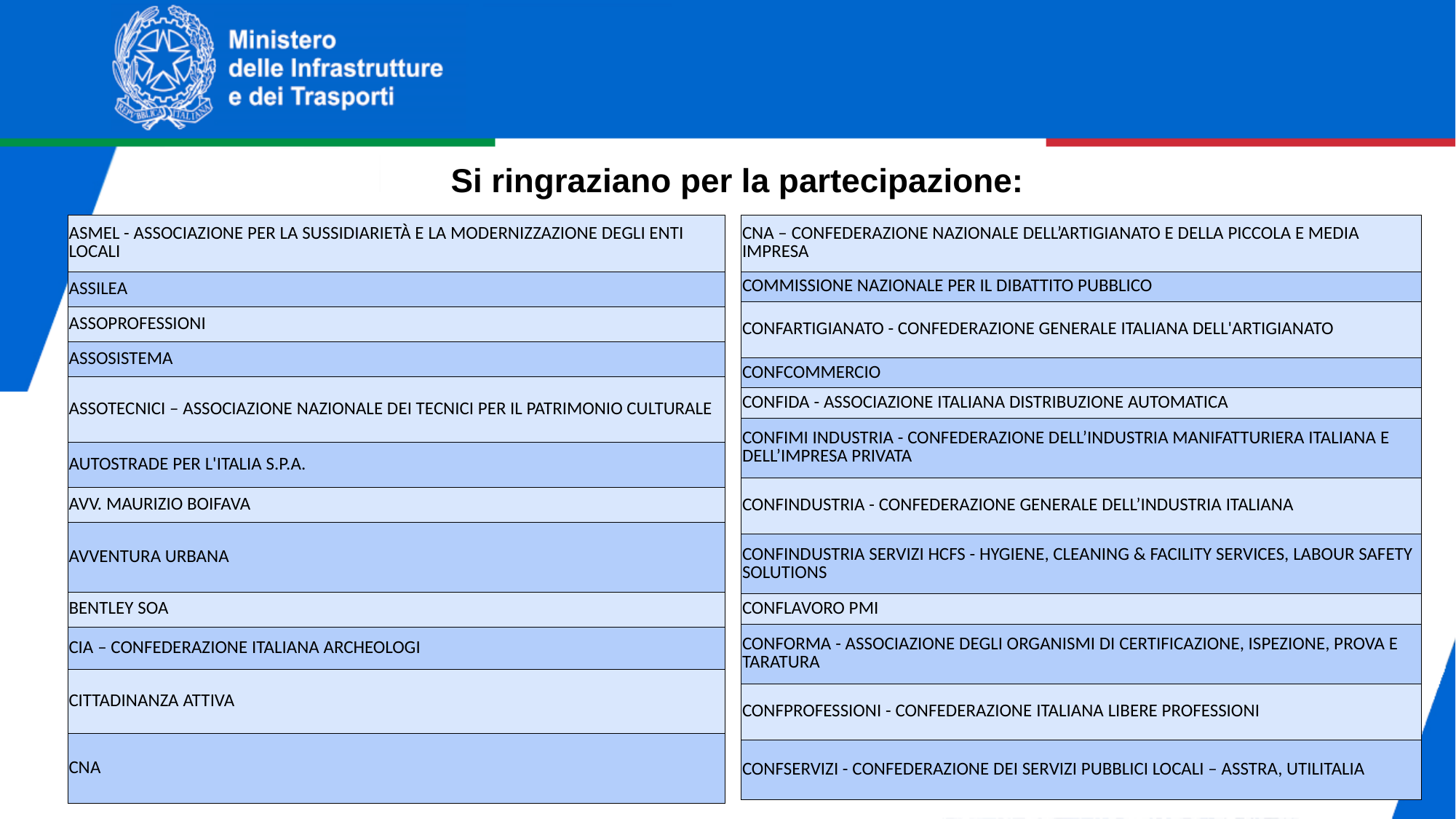

Si ringraziano per la partecipazione:
| ASMEL - ASSOCIAZIONE PER LA SUSSIDIARIETÀ E LA MODERNIZZAZIONE DEGLI ENTI LOCALI |
| --- |
| ASSILEA |
| ASSOPROFESSIONI |
| ASSOSISTEMA |
| ASSOTECNICI – ASSOCIAZIONE NAZIONALE DEI TECNICI PER IL PATRIMONIO CULTURALE |
| AUTOSTRADE PER L'ITALIA S.P.A. |
| AVV. MAURIZIO BOIFAVA |
| AVVENTURA URBANA |
| BENTLEY SOA |
| CIA – CONFEDERAZIONE ITALIANA ARCHEOLOGI |
| CITTADINANZA ATTIVA |
| CNA |
| CNA – CONFEDERAZIONE NAZIONALE DELL’ARTIGIANATO E DELLA PICCOLA E MEDIA IMPRESA |
| --- |
| COMMISSIONE NAZIONALE PER IL DIBATTITO PUBBLICO |
| CONFARTIGIANATO - CONFEDERAZIONE GENERALE ITALIANA DELL'ARTIGIANATO |
| CONFCOMMERCIO |
| CONFIDA - ASSOCIAZIONE ITALIANA DISTRIBUZIONE AUTOMATICA |
| CONFIMI INDUSTRIA - CONFEDERAZIONE DELL’INDUSTRIA MANIFATTURIERA ITALIANA E DELL’IMPRESA PRIVATA |
| CONFINDUSTRIA - CONFEDERAZIONE GENERALE DELL’INDUSTRIA ITALIANA |
| CONFINDUSTRIA SERVIZI HCFS - HYGIENE, CLEANING & FACILITY SERVICES, LABOUR SAFETY SOLUTIONS |
| CONFLAVORO PMI |
| CONFORMA - ASSOCIAZIONE DEGLI ORGANISMI DI CERTIFICAZIONE, ISPEZIONE, PROVA E TARATURA |
| CONFPROFESSIONI - CONFEDERAZIONE ITALIANA LIBERE PROFESSIONI |
| CONFSERVIZI - CONFEDERAZIONE DEI SERVIZI PUBBLICI LOCALI – ASSTRA, UTILITALIA |